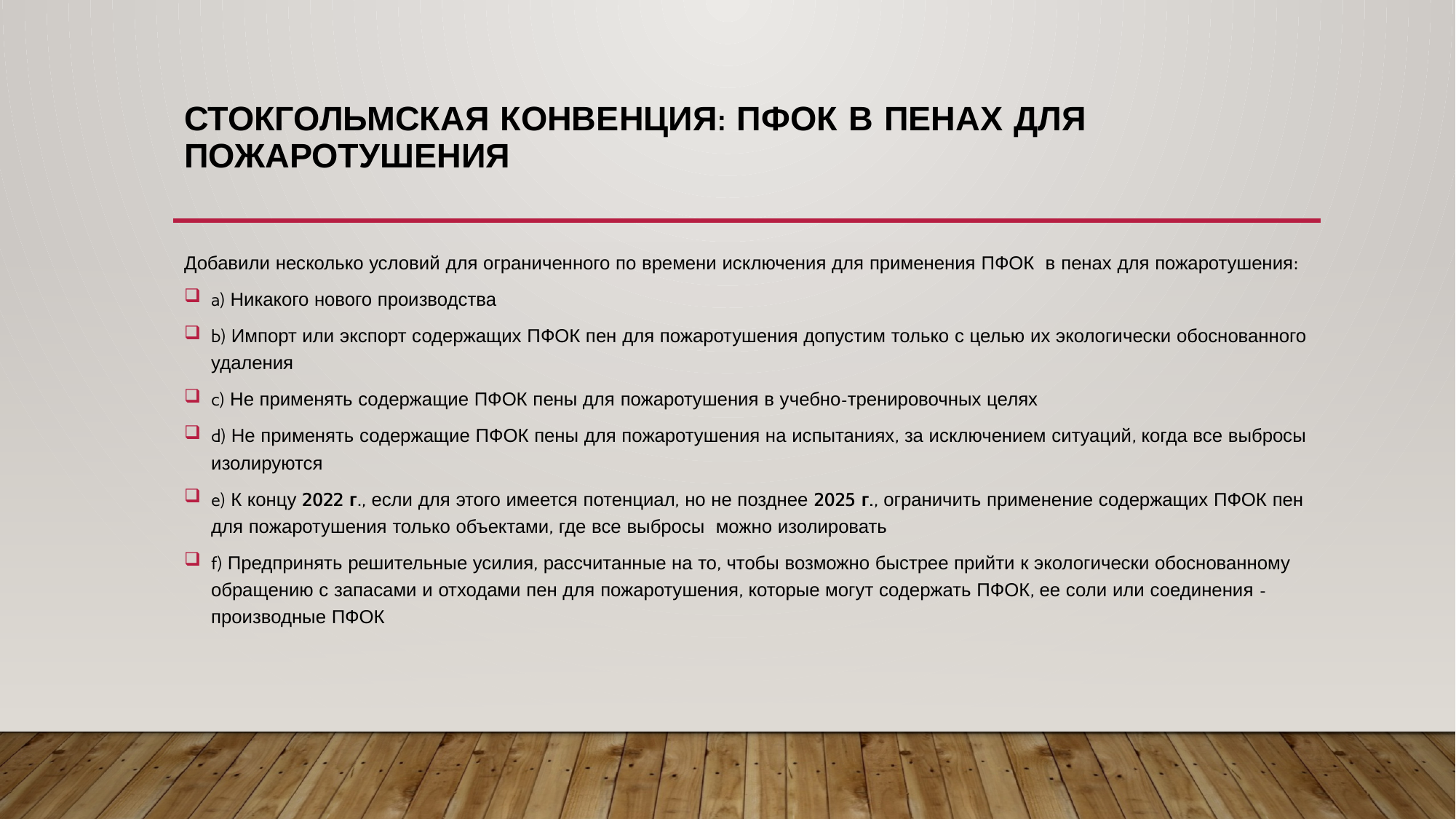

# Стокгольмская конвенция: ПФОК в пенах для пожаротушения
Добавили несколько условий для ограниченного по времени исключения для применения ПФОК  в пенах для пожаротушения:
a) Никакого нового производства
b) Импорт или экспорт содержащих ПФОК пен для пожаротушения допустим только с целью их экологически обоснованного удаления
c) Не применять содержащие ПФОК пены для пожаротушения в учебно-тренировочных целях
d) Не применять содержащие ПФОК пены для пожаротушения на испытаниях, за исключением ситуаций, когда все выбросы изолируются
e) К концу 2022 г., если для этого имеется потенциал, но не позднее 2025 г., ограничить применение содержащих ПФОК пен для пожаротушения только объектами, где все выбросы  можно изолировать
f) Предпринять решительные усилия, рассчитанные на то, чтобы возможно быстрее прийти к экологически обоснованному обращению с запасами и отходами пен для пожаротушения, которые могут содержать ПФОК, ее соли или соединения - производные ПФОК